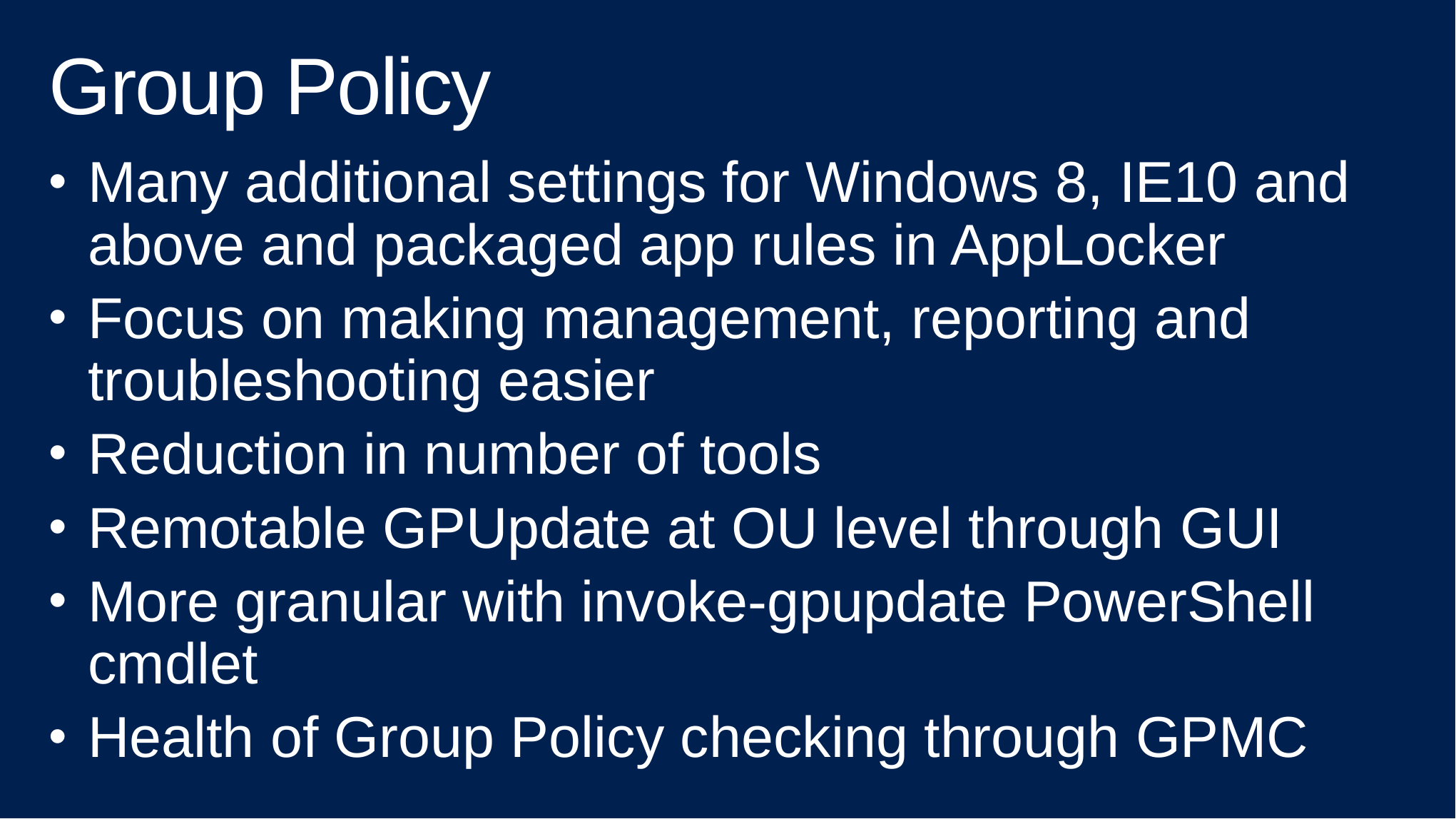

# Group Policy
Many additional settings for Windows 8, IE10 and above and packaged app rules in AppLocker
Focus on making management, reporting and troubleshooting easier
Reduction in number of tools
Remotable GPUpdate at OU level through GUI
More granular with invoke-gpupdate PowerShell cmdlet
Health of Group Policy checking through GPMC